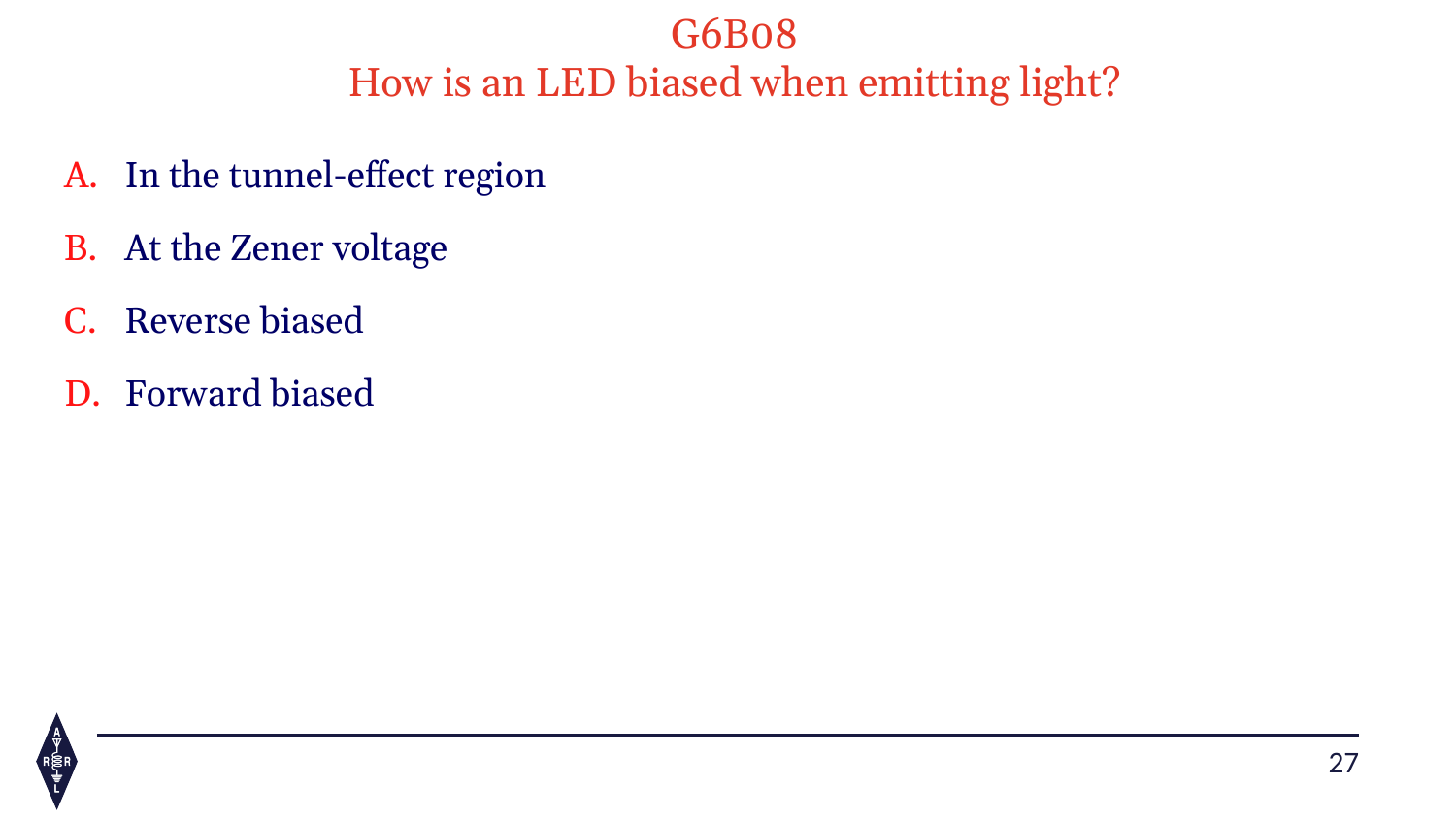

G6B08
How is an LED biased when emitting light?
In the tunnel-effect region
At the Zener voltage
Reverse biased
Forward biased
27